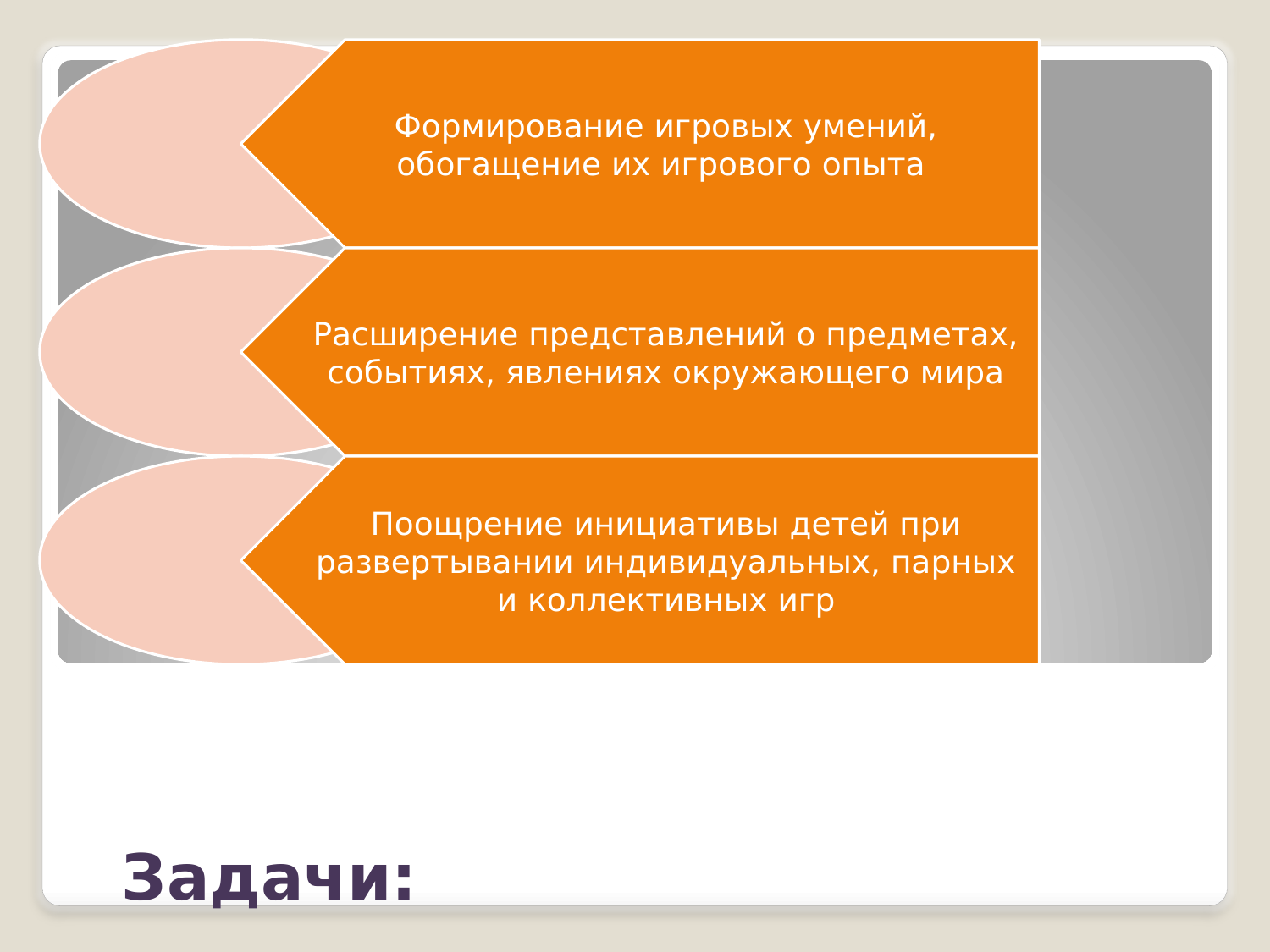

Формирование игровых умений, обогащение их игрового опыта
Расширение представлений о предметах, событиях, явлениях окружающего мира
Поощрение инициативы детей при развертывании индивидуальных, парных и коллективных игр
# Задачи: